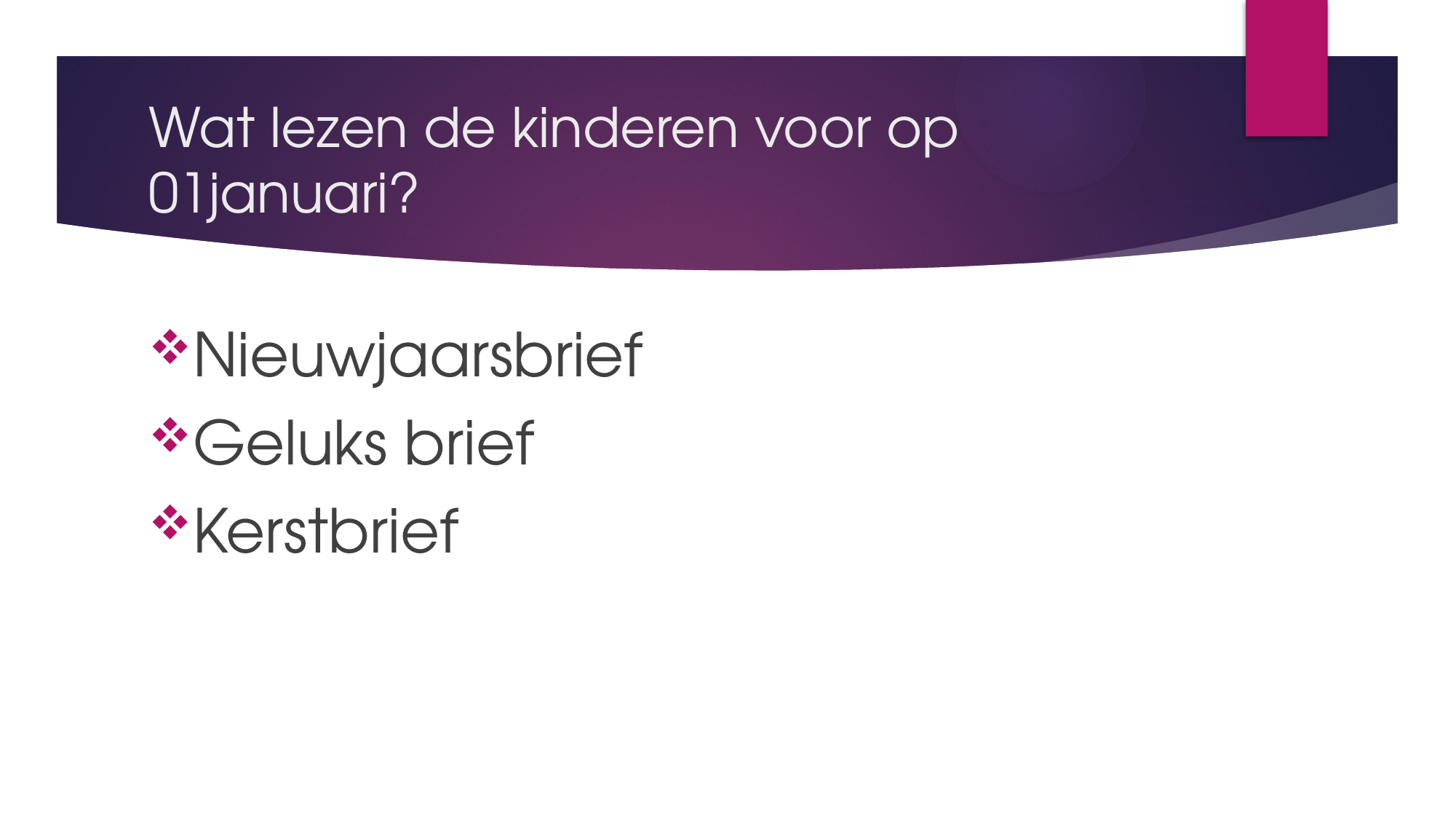

# Wat lezen de kinderen voor op 01januari?
Nieuwjaarsbrief
Geluks brief
Kerstbrief